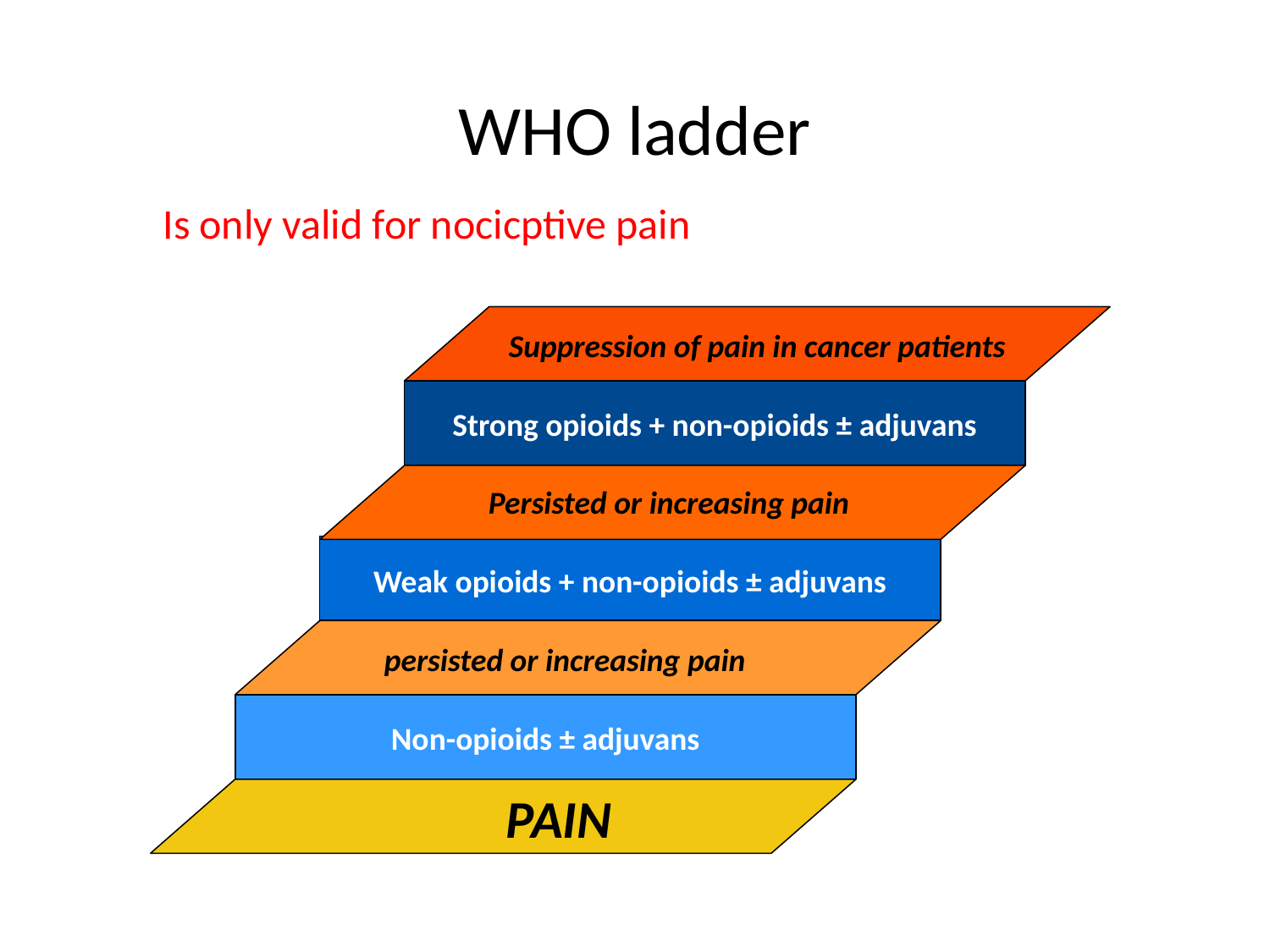

WHO ladder
Is only valid for nocicptive pain

Suppression of pain in cancer patients

Strong opioids + non-opioids ± adjuvans

Persisted or increasing pain

Weak opioids + non-opioids ± adjuvans

persisted or increasing pain

Non-opioids ± adjuvans

PAIN